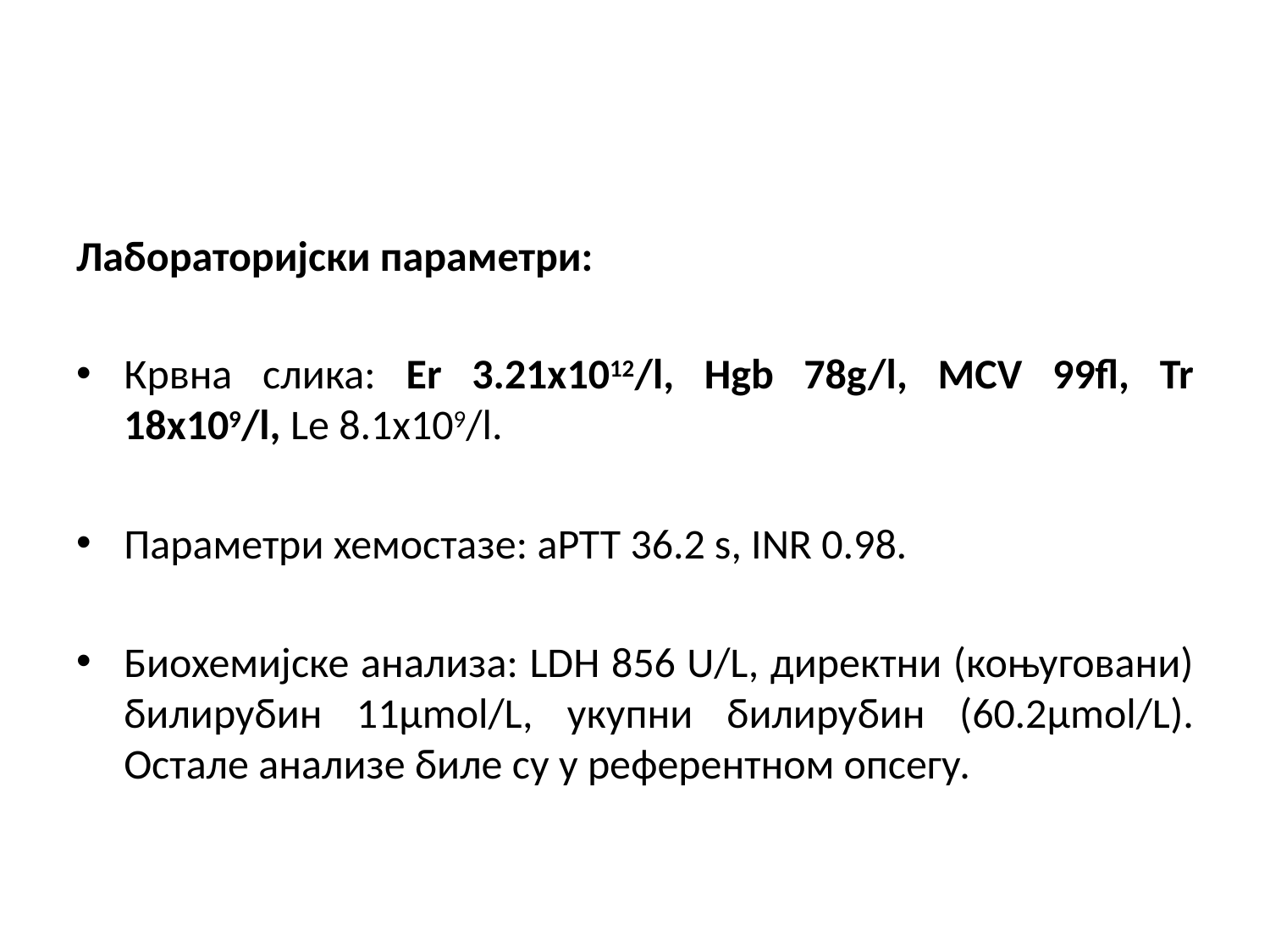

#
Лабораторијски параметри:

Крвна слика: Еr 3.21x1012/l, Hgb 78g/l, MCV 99fl, Tr 18x109/l, Le 8.1x109/l.

Параметри хемостазе: aPTT 36.2 s, INR 0.98.

Биохемијске анализа: LDH 856 U/L, директни (коњуговани) билирубин 11µmol/L, укупни билирубин (60.2µmol/L). Остале анализе биле су у референтном опсегу.